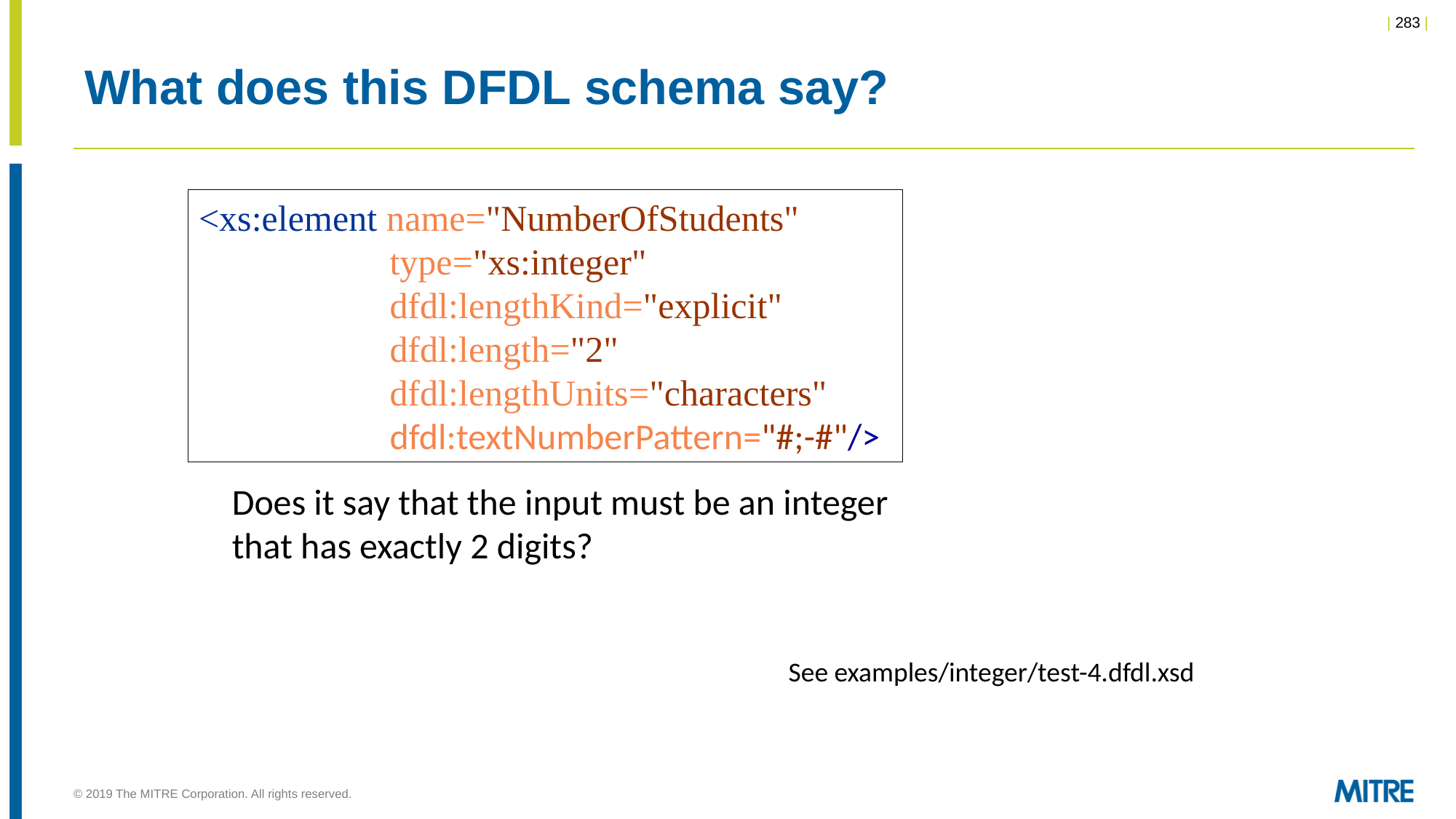

# What does this DFDL schema say?
<xs:element name="NumberOfStudents"
    	         type="xs:integer"
    	         dfdl:lengthKind="explicit"
    	         dfdl:length="2"
    	         dfdl:lengthUnits="characters"
	          dfdl:textNumberPattern="#;-#"/>
Does it say that the input must be an integer that has exactly 2 digits?
See examples/integer/test-4.dfdl.xsd
© 2019 The MITRE Corporation. All rights reserved.